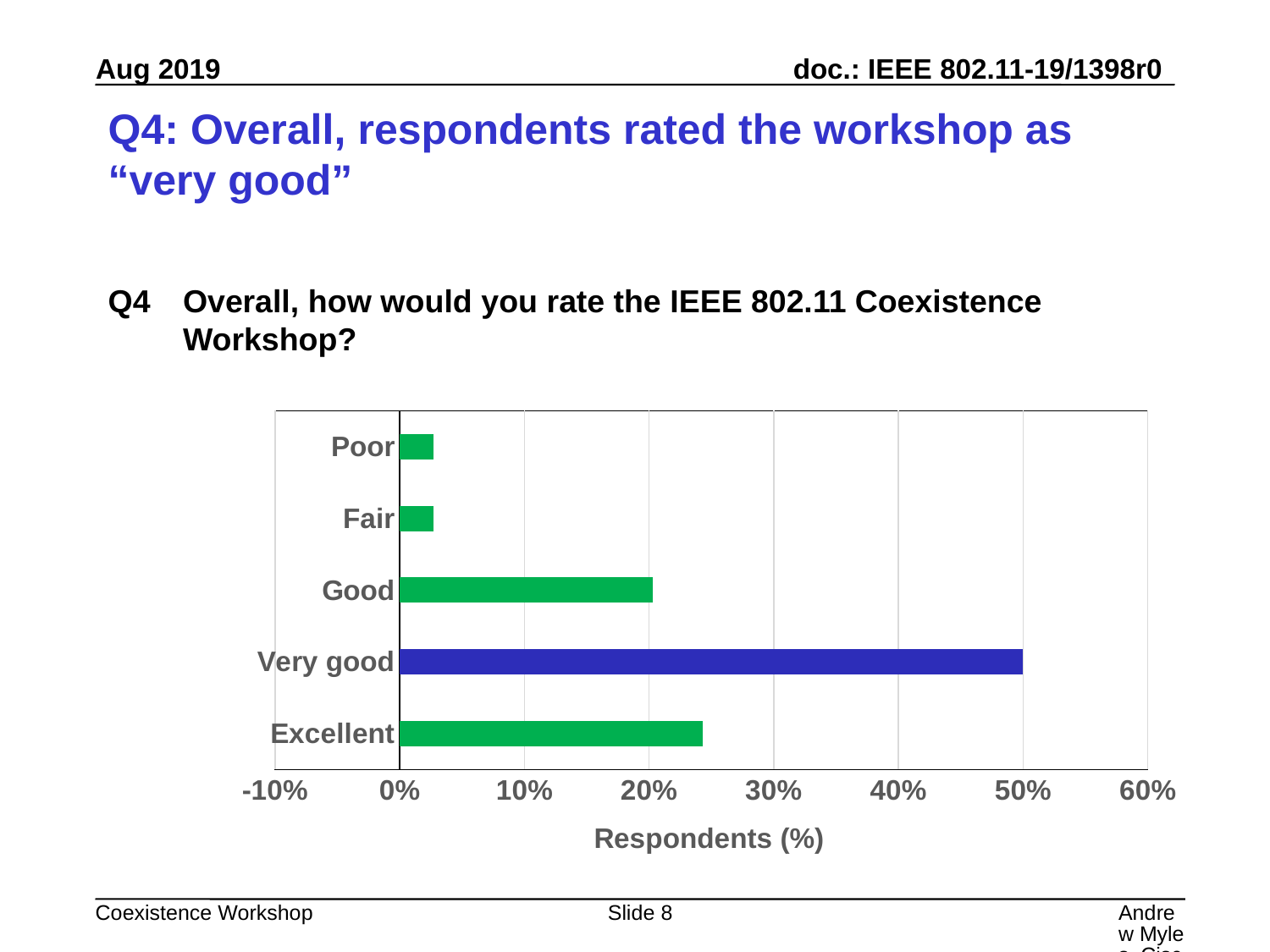

# Q4: Overall, respondents rated the workshop as “very good”
Q4 	Overall, how would you rate the IEEE 802.11 Coexistence Workshop?

### Chart

| Category | Count |
|---|---|
| Excellent | 0.24324324324324326 |
| Very good | 0.5 |
| Good | 0.20270270270270271 |
| Fair | 0.02702702702702703 |
| Poor | 0.02702702702702703 |
Slide 8
Andrew Myles, Cisco